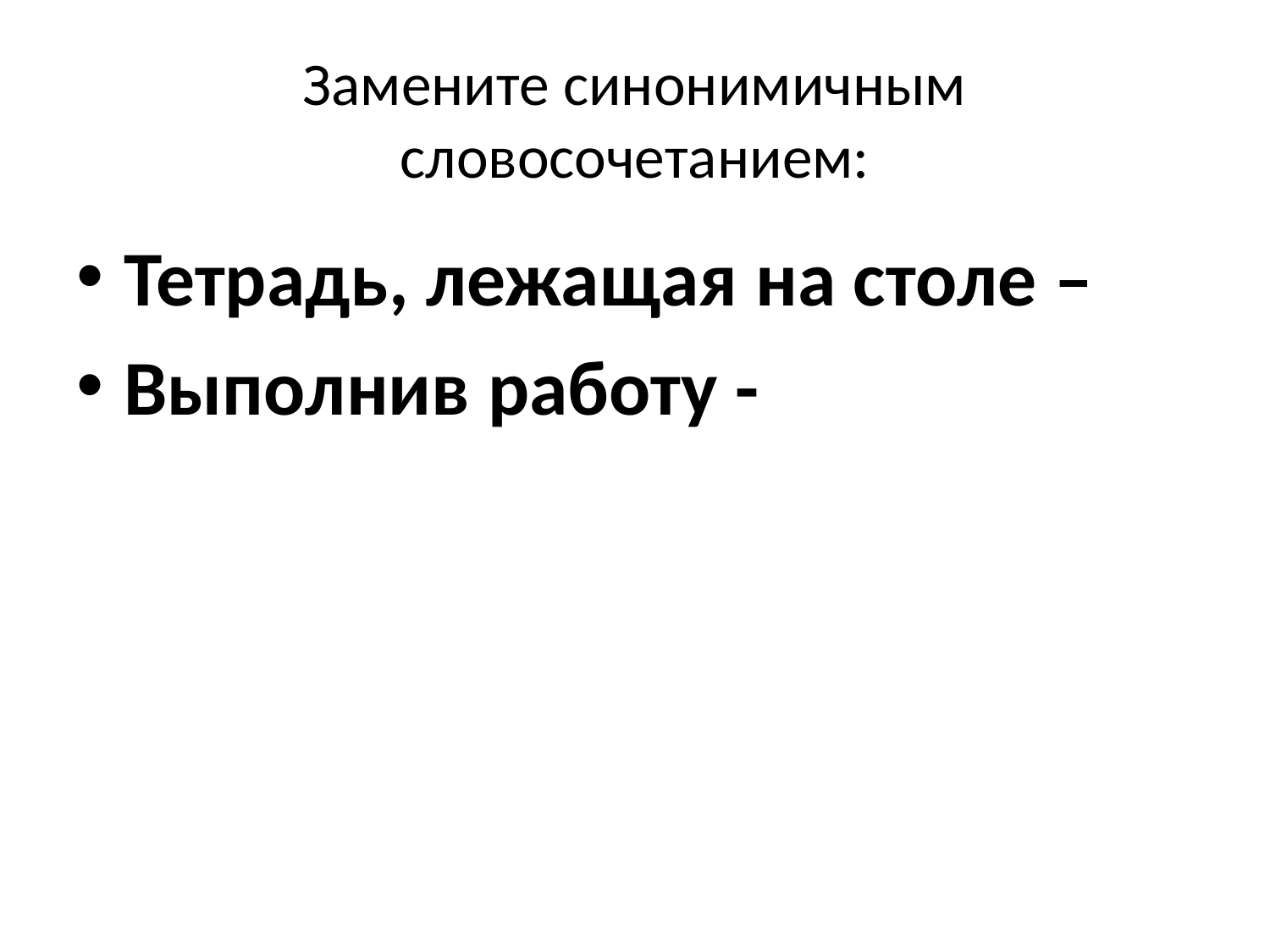

# Замените синонимичным словосочетанием:
Тетрадь, лежащая на столе –
Выполнив работу -